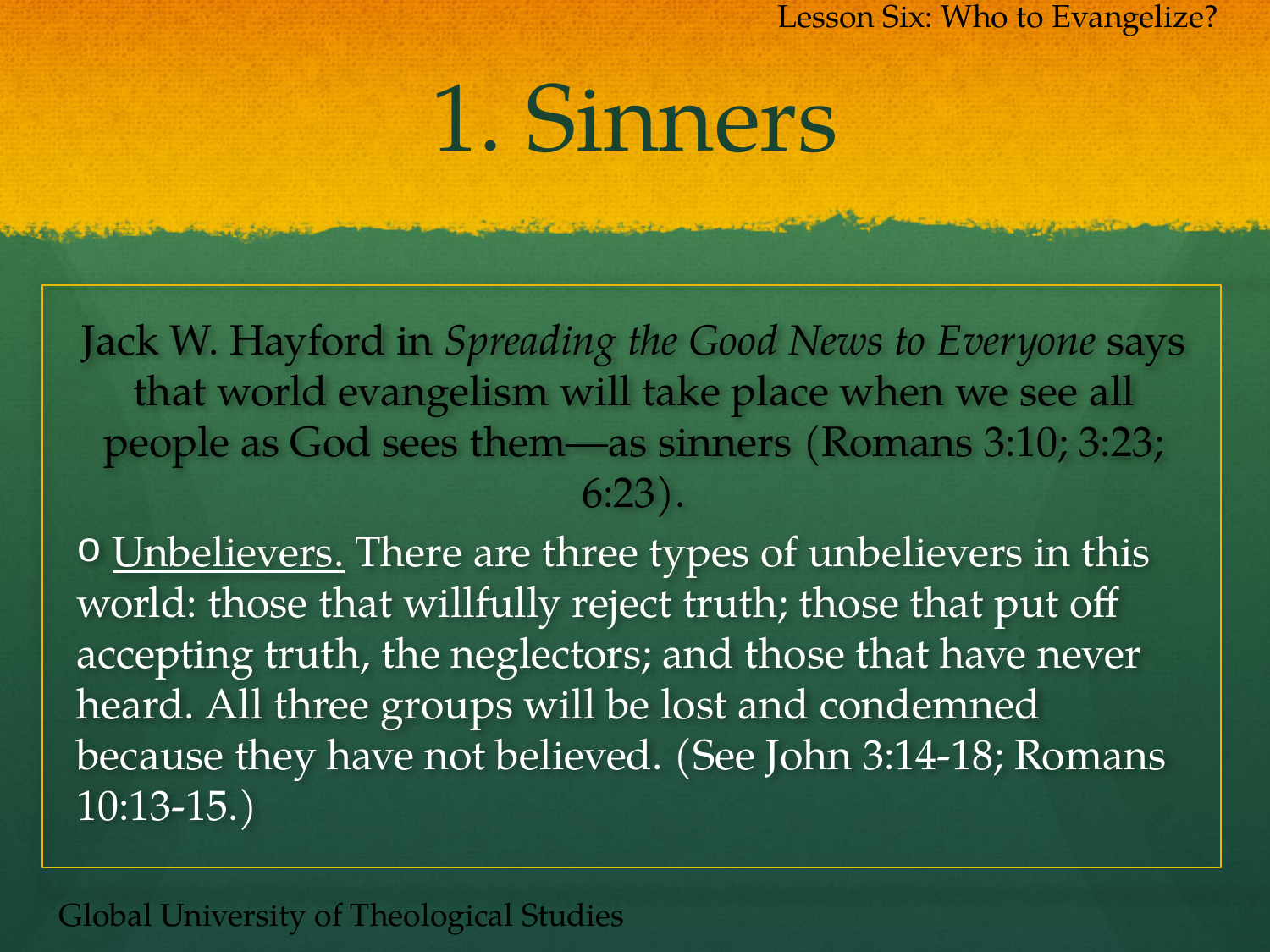

Lesson Six: Who to Evangelize?

# 1. Sinners

Jack W. Hayford in Spreading the Good News to Everyone says that world evangelism will take place when we see all people as God sees them—as sinners (Romans 3:10; 3:23; 6:23).
 Unbelievers. There are three types of unbelievers in this world: those that willfully reject truth; those that put off accepting truth, the neglectors; and those that have never heard. All three groups will be lost and condemned because they have not believed. (See John 3:14-18; Romans 10:13-15.)
Global University of Theological Studies